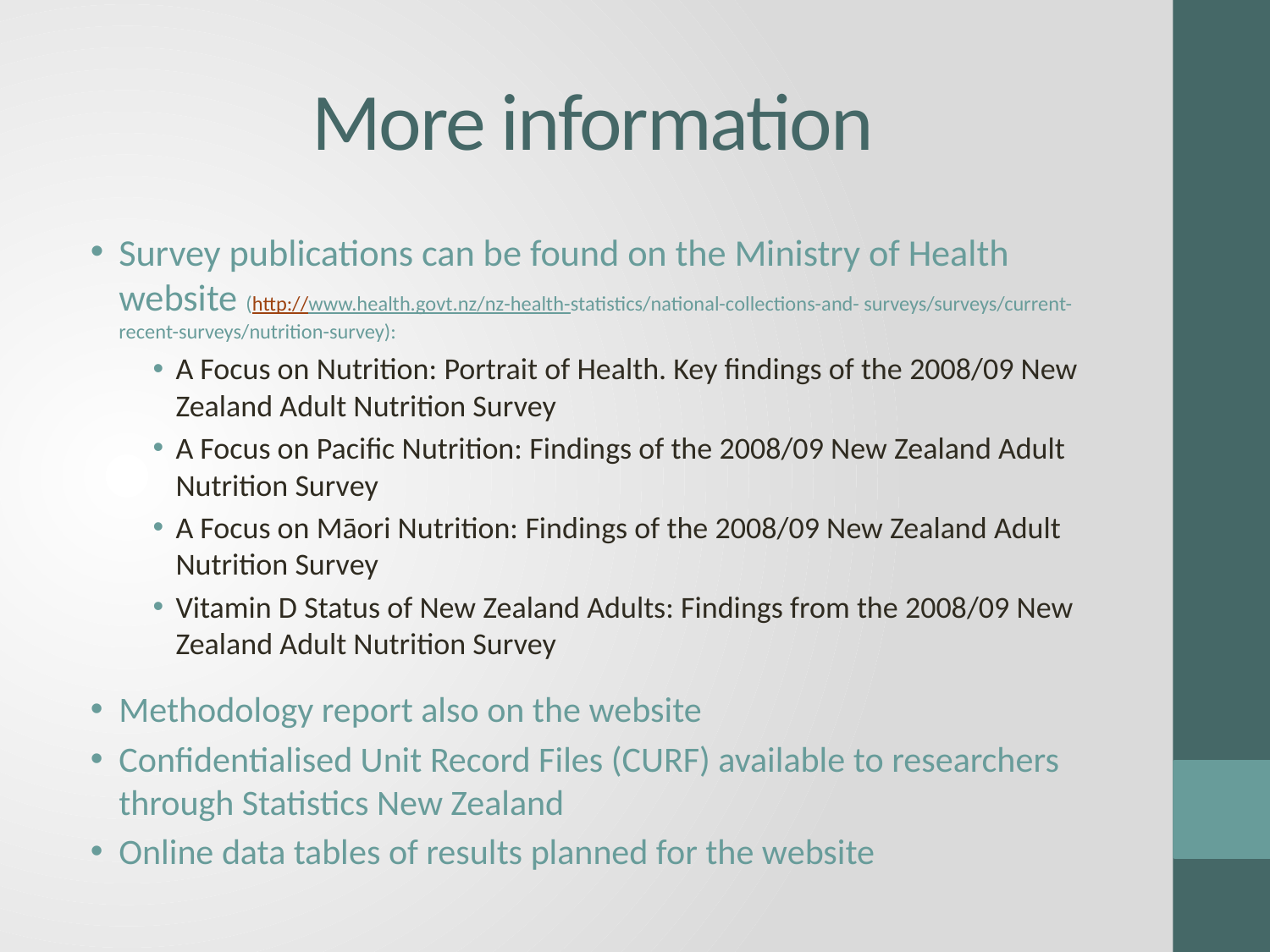

# More information
Survey publications can be found on the Ministry of Health website (http://www.health.govt.nz/nz-health-statistics/national-collections-and- surveys/surveys/current-recent-surveys/nutrition-survey):
A Focus on Nutrition: Portrait of Health. Key findings of the 2008/09 New Zealand Adult Nutrition Survey
A Focus on Pacific Nutrition: Findings of the 2008/09 New Zealand Adult Nutrition Survey
A Focus on Māori Nutrition: Findings of the 2008/09 New Zealand Adult Nutrition Survey
Vitamin D Status of New Zealand Adults: Findings from the 2008/09 New Zealand Adult Nutrition Survey

Methodology report also on the website
Confidentialised Unit Record Files (CURF) available to researchers through Statistics New Zealand
Online data tables of results planned for the website